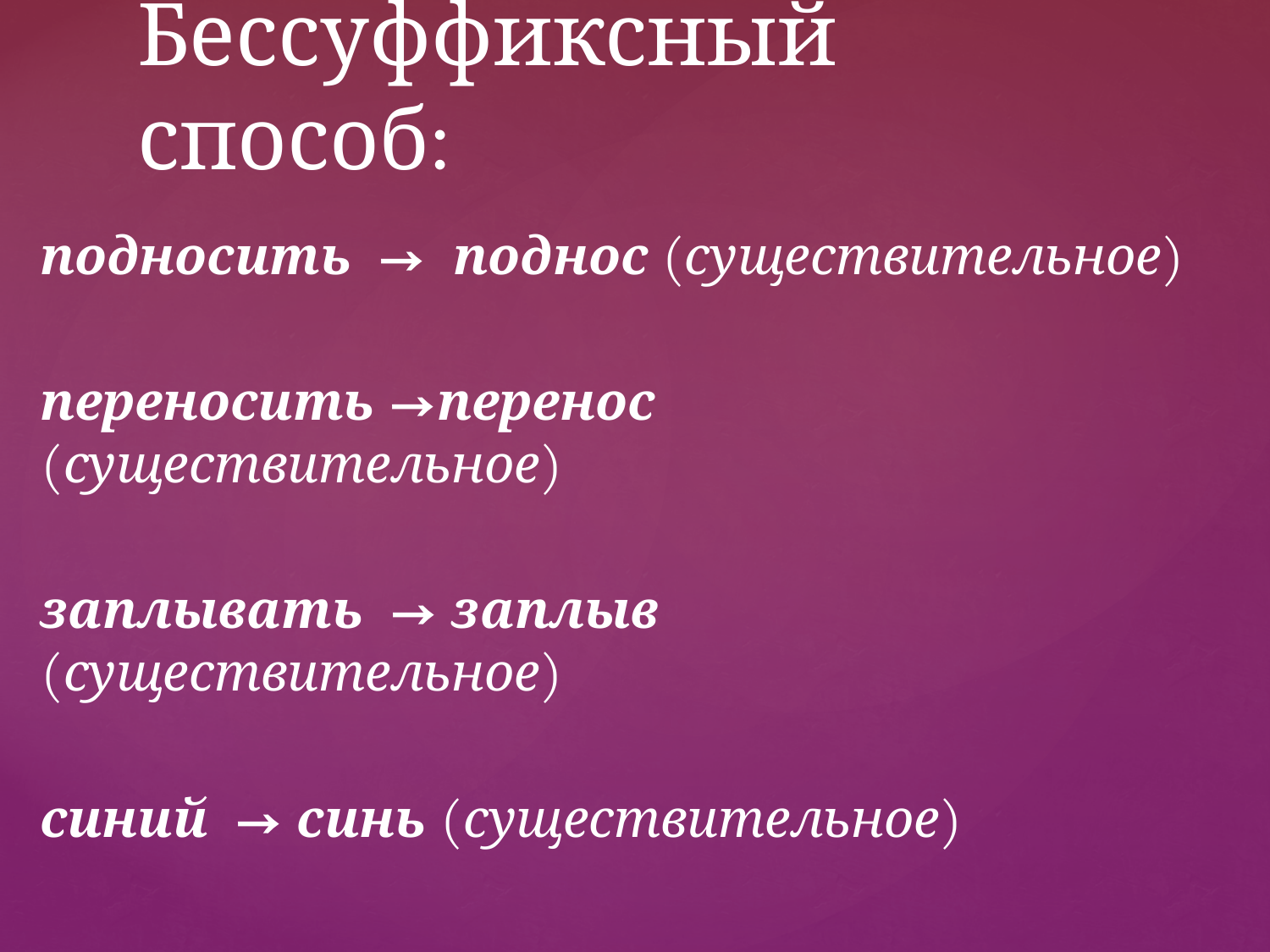

# Бессуффиксный способ:
подносить  →  поднос (существительное)

переносить →перенос (существительное)

заплывать  → заплыв (существительное)

синий  → синь (существительное)